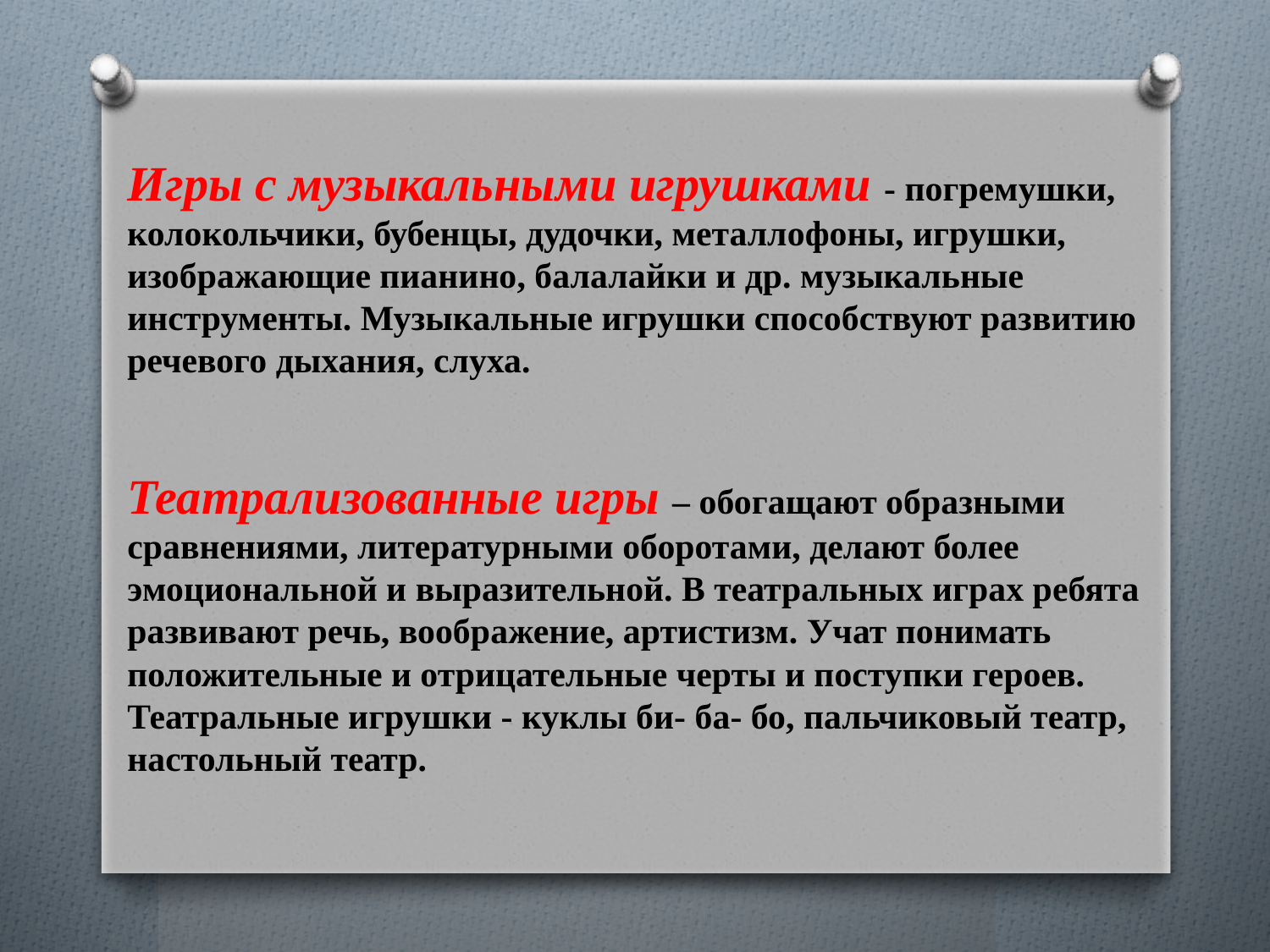

Игры с музыкальными игрушками - погремушки, колокольчики, бубенцы, дудочки, металлофоны, игрушки, изображающие пианино, балалайки и др. музыкальные инструменты. Музыкальные игрушки способствуют развитию речевого дыхания, слуха.

Театрализованные игры – обогащают образными сравнениями, литературными оборотами, делают более эмоциональной и выразительной. В театральных играх ребята развивают речь, воображение, артистизм. Учат понимать положительные и отрицательные черты и поступки героев.
Театральные игрушки - куклы би- ба- бо, пальчиковый театр, настольный театр.